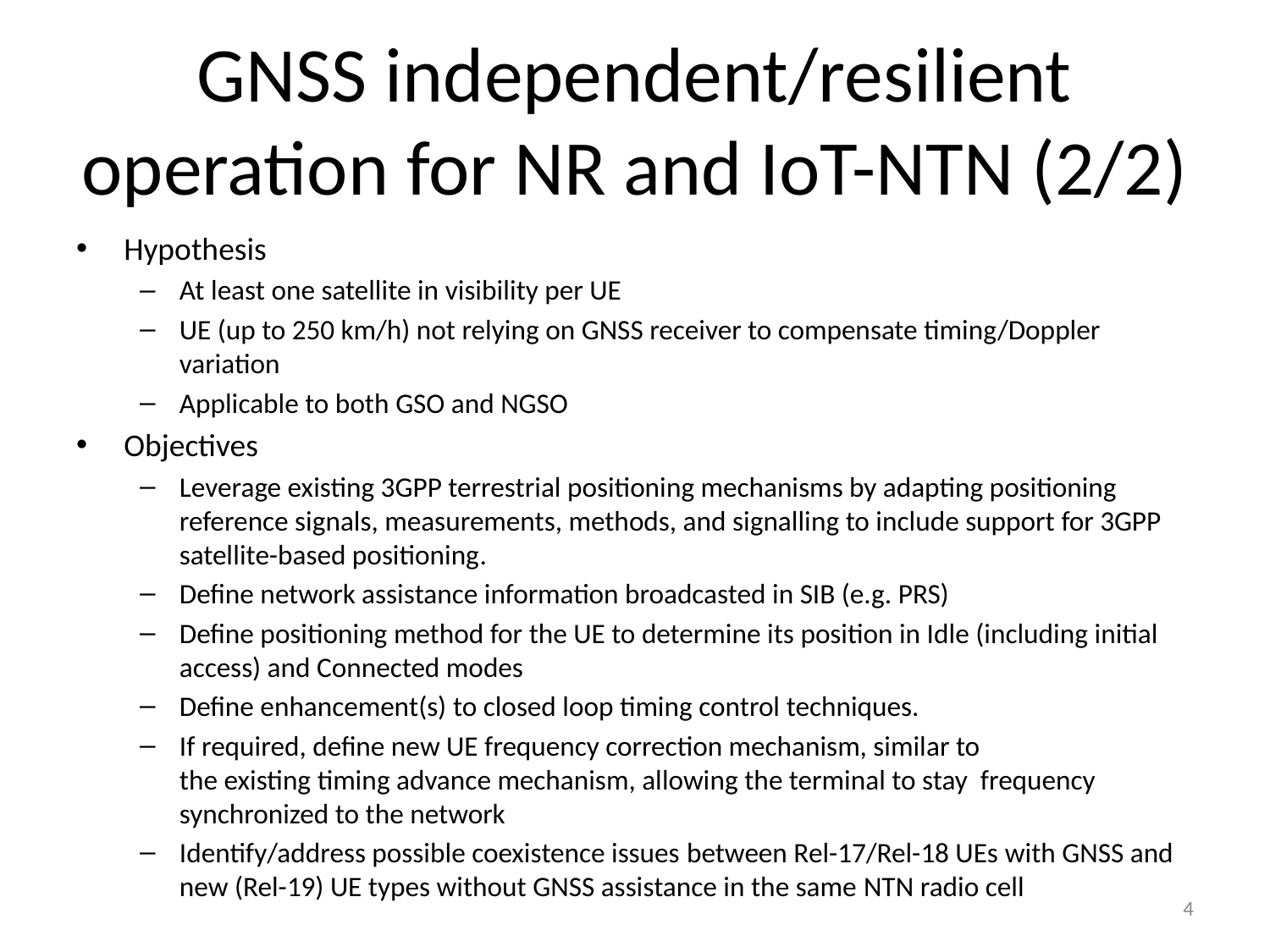

# GNSS independent/resilient operation for NR and IoT-NTN (2/2)
Hypothesis
At least one satellite in visibility per UE
UE (up to 250 km/h) not relying on GNSS receiver to compensate timing/Doppler variation
Applicable to both GSO and NGSO
Objectives
Leverage existing 3GPP terrestrial positioning mechanisms by adapting positioning reference signals, measurements, methods, and signalling to include support for 3GPP satellite-based positioning.
Define network assistance information broadcasted in SIB (e.g. PRS)
Define positioning method for the UE to determine its position in Idle (including initial access) and Connected modes
Define enhancement(s) to closed loop timing control techniques.
If required, define new UE frequency correction mechanism, similar to the existing timing advance mechanism, allowing the terminal to stay  frequency synchronized to the network
Identify/address possible coexistence issues between Rel-17/Rel-18 UEs with GNSS and new (Rel-19) UE types without GNSS assistance in the same NTN radio cell
4